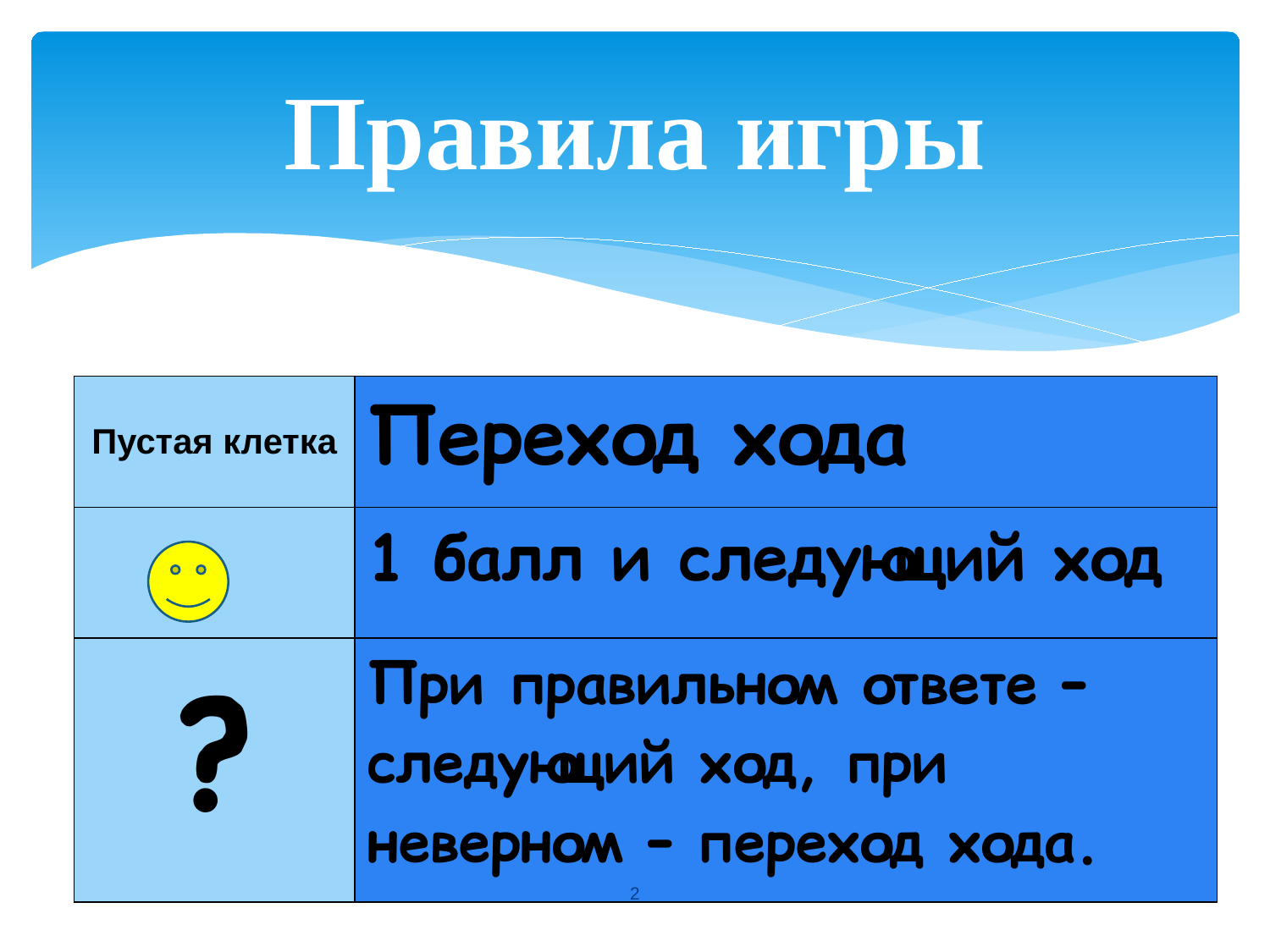

# Правила игры
| Пустая клетка | Переход хода |
| --- | --- |
|  | 1 балл и следующий ход |
| ? | При правильном ответе – следующий ход, при неверном – переход хода. |

2